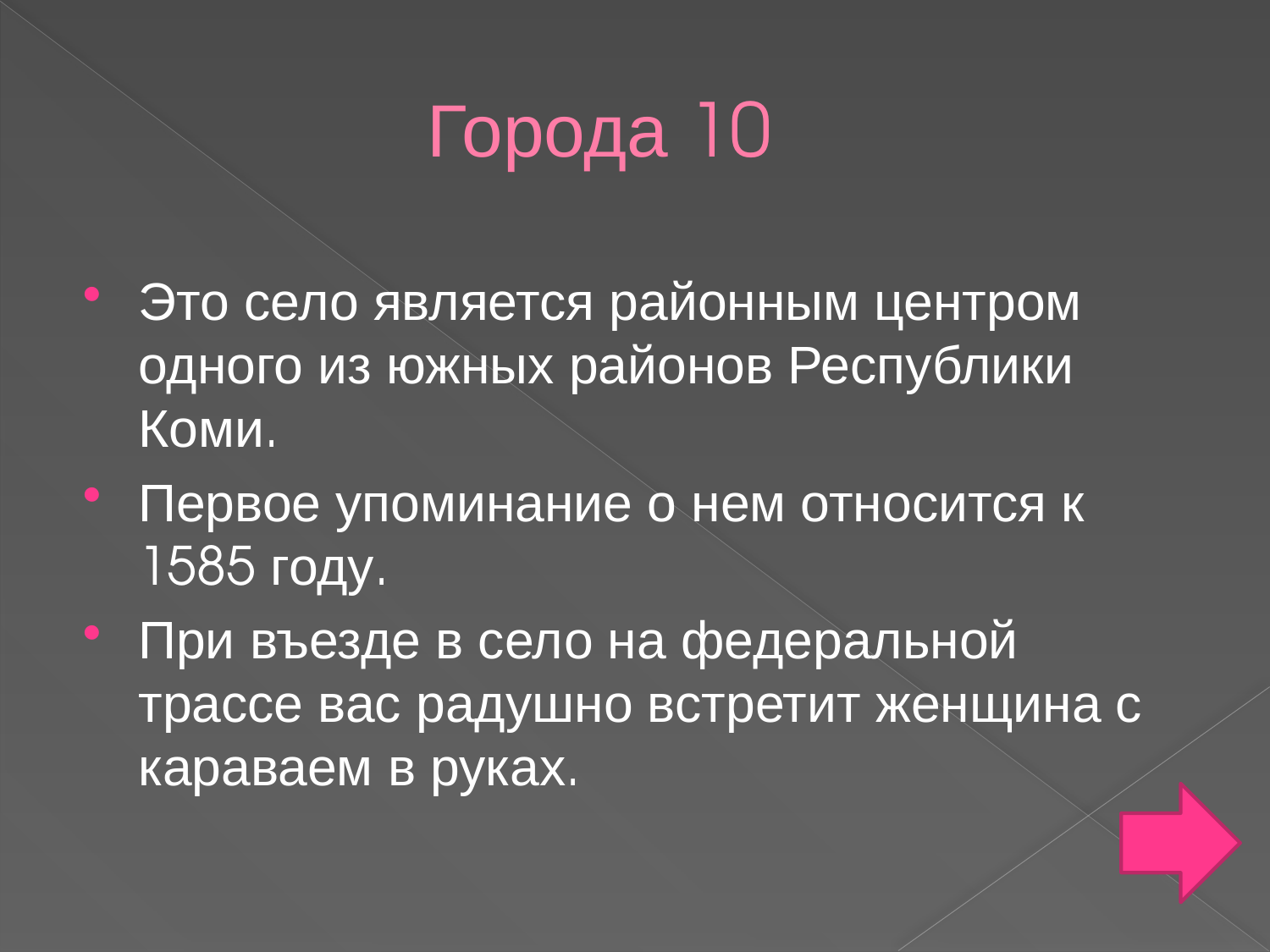

# Города 10
Это село является районным центром одного из южных районов Республики Коми.
Первое упоминание о нем относится к 1585 году.
При въезде в село на федеральной трассе вас радушно встретит женщина с караваем в руках.